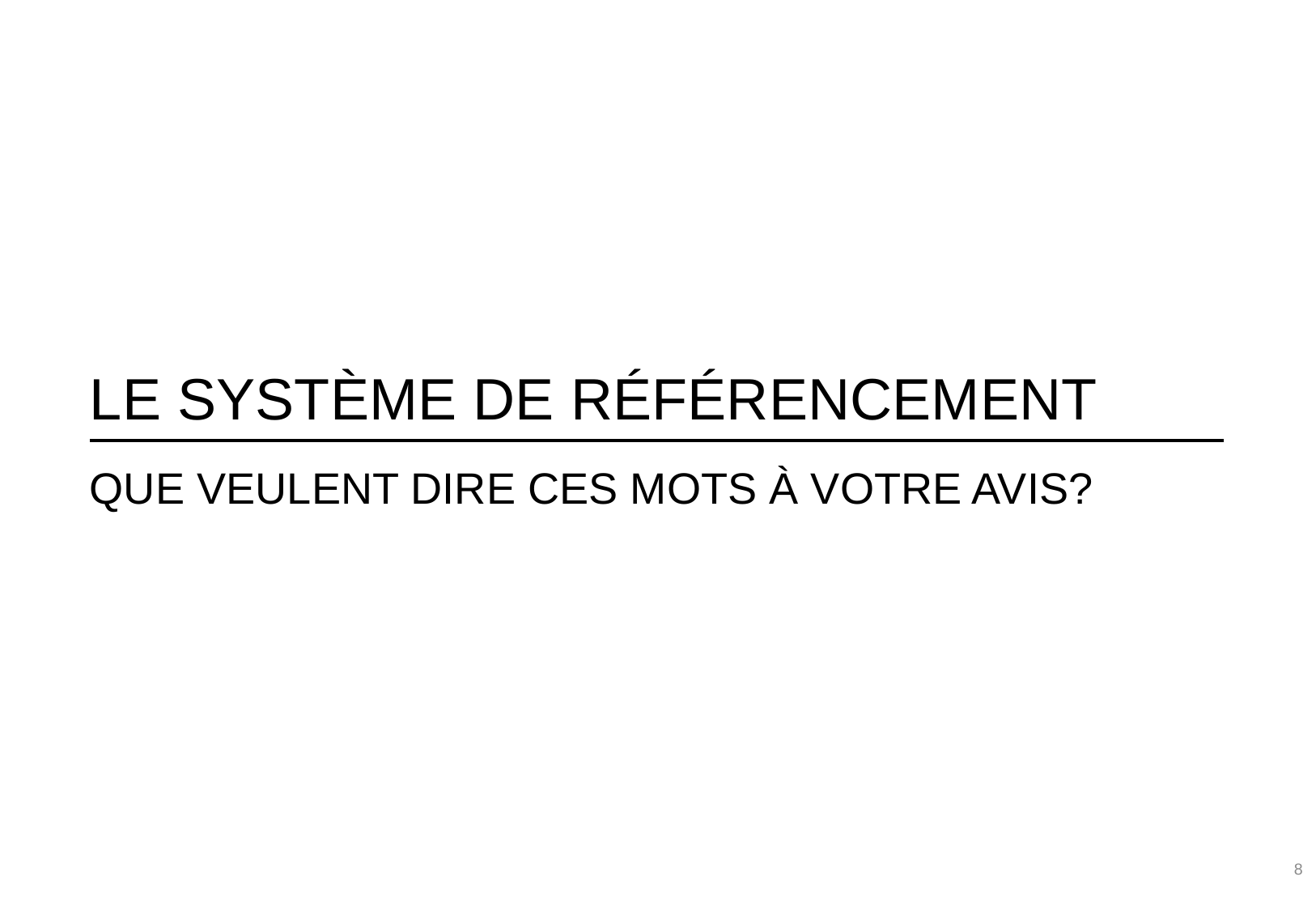

# Le système de référencement
Que veulent dire ces mots à votre avis?
8